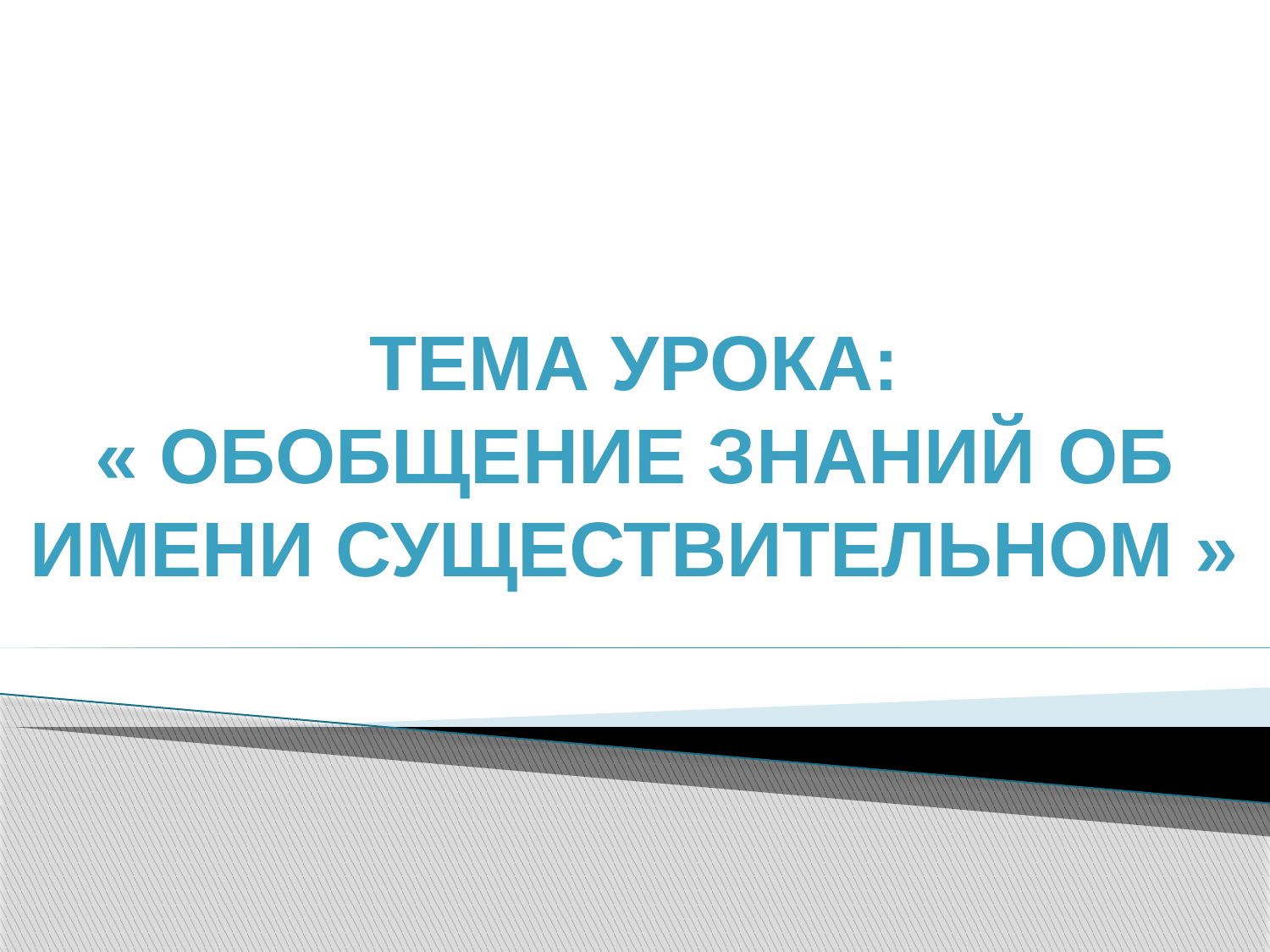

# ТЕМА УРОКА: « ОБОБЩЕНИЕ ЗНАНИЙ ОБ ИМЕНИ СУЩЕСТВИТЕЛЬНОМ »